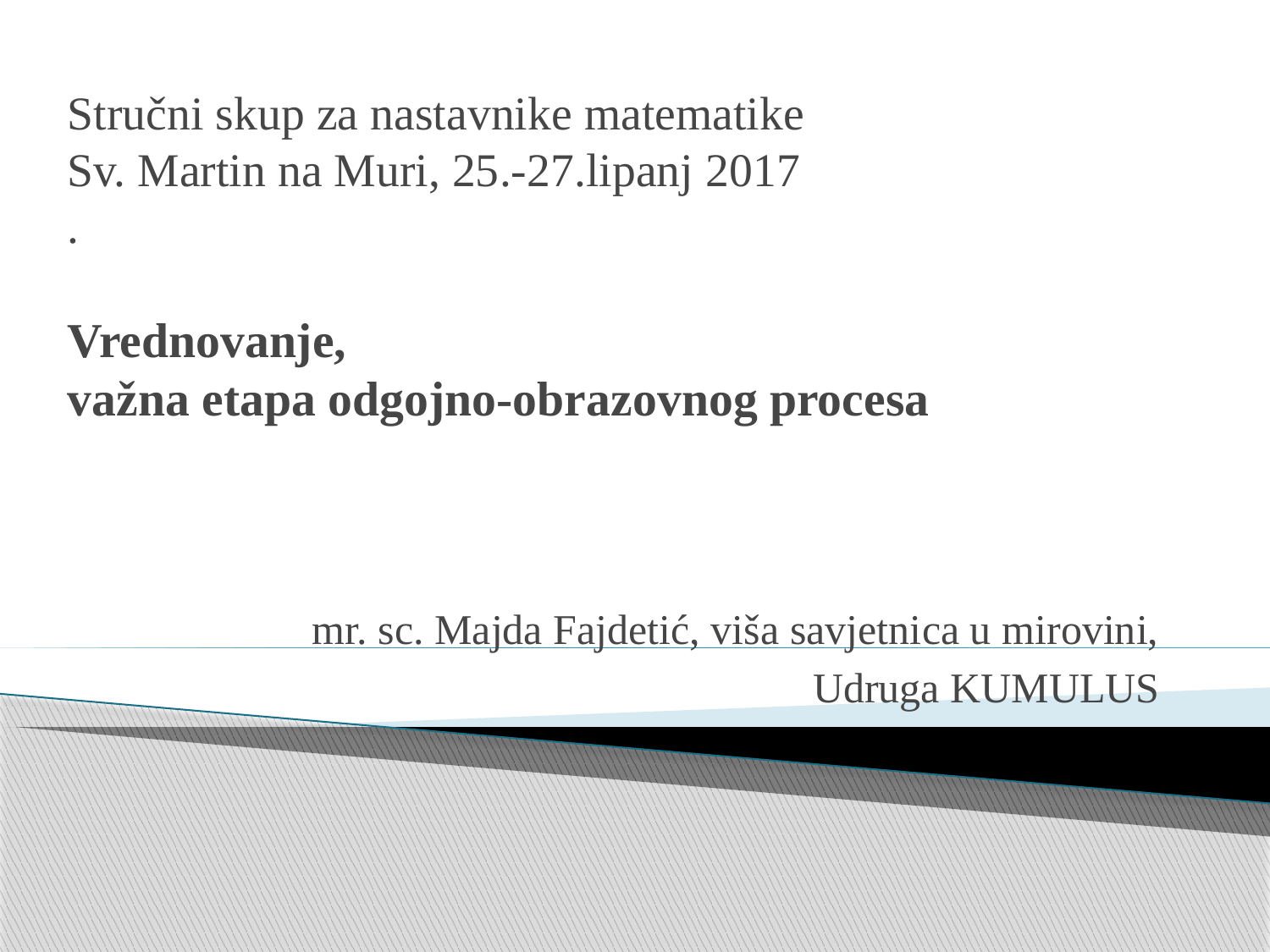

# Stručni skup za nastavnike matematike Sv. Martin na Muri, 25.-27.lipanj 2017 . Vrednovanje, važna etapa odgojno-obrazovnog procesa
mr. sc. Majda Fajdetić, viša savjetnica u mirovini,
Udruga KUMULUS